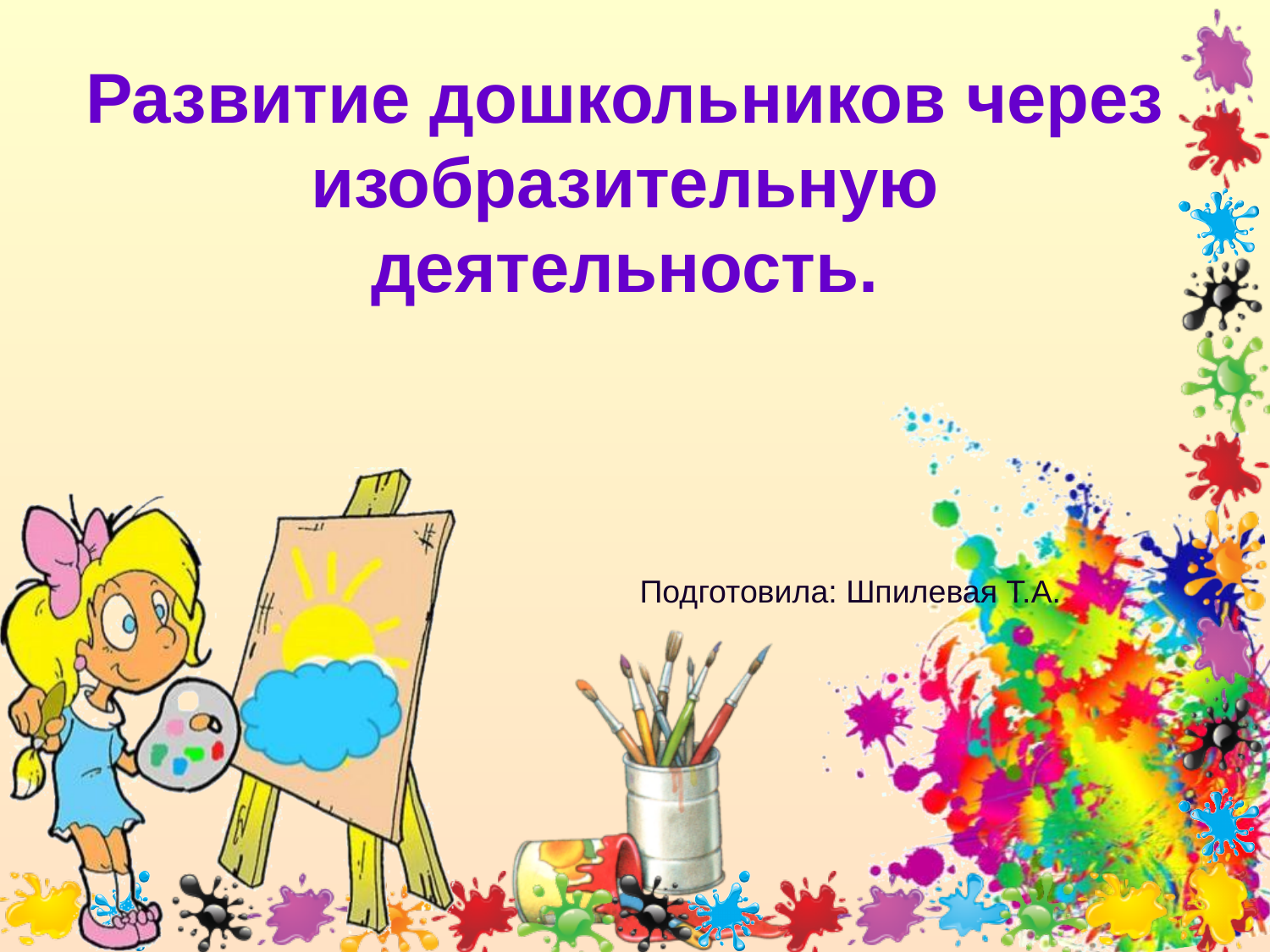

Развитие дошкольников через изобразительную деятельность.
Подготовила: Шпилевая Т.А.